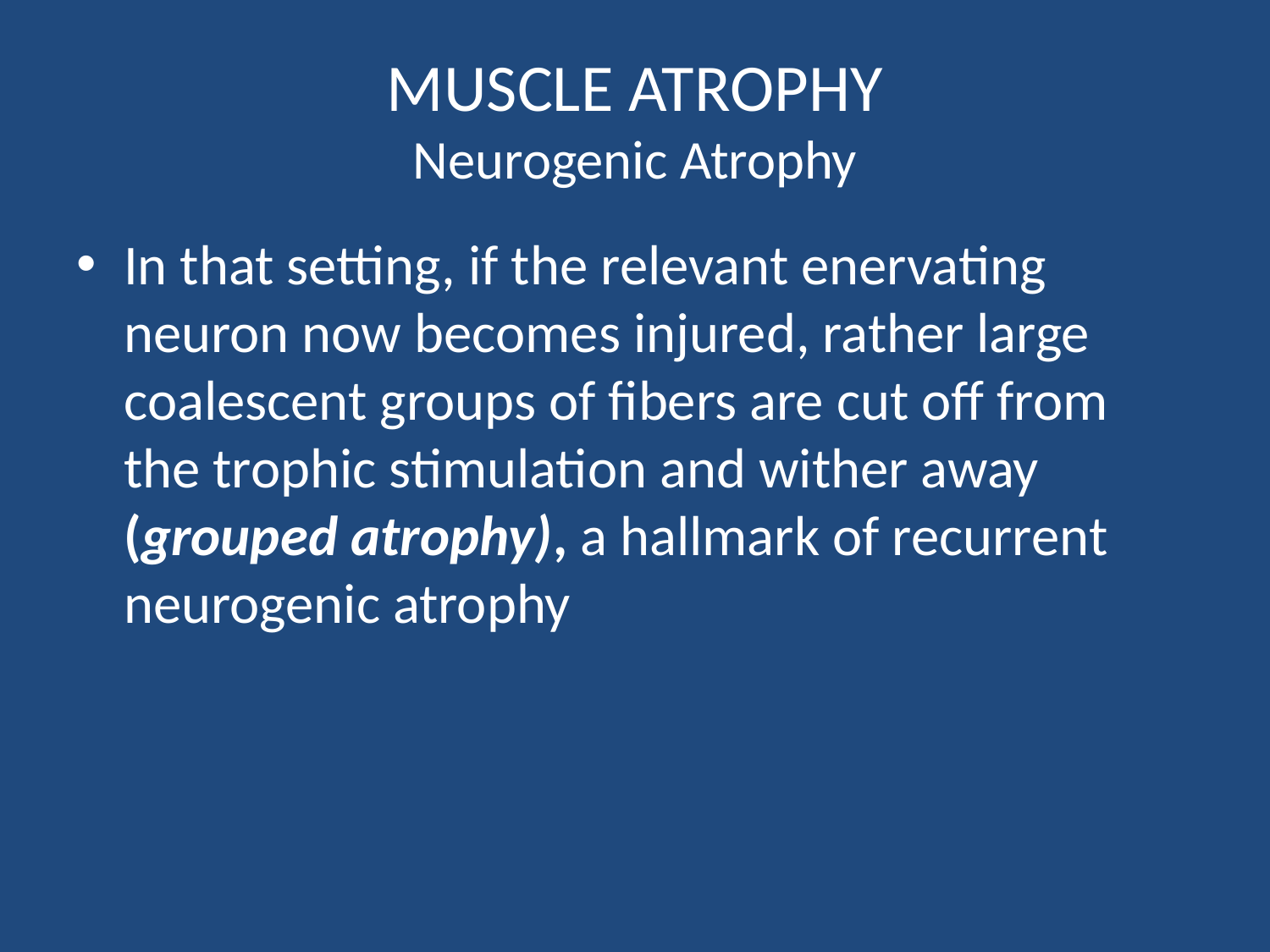

# MUSCLE ATROPHY Neurogenic Atrophy
In that setting, if the relevant enervating neuron now becomes injured, rather large coalescent groups of fibers are cut off from the trophic stimulation and wither away (grouped atrophy), a hallmark of recurrent neurogenic atrophy